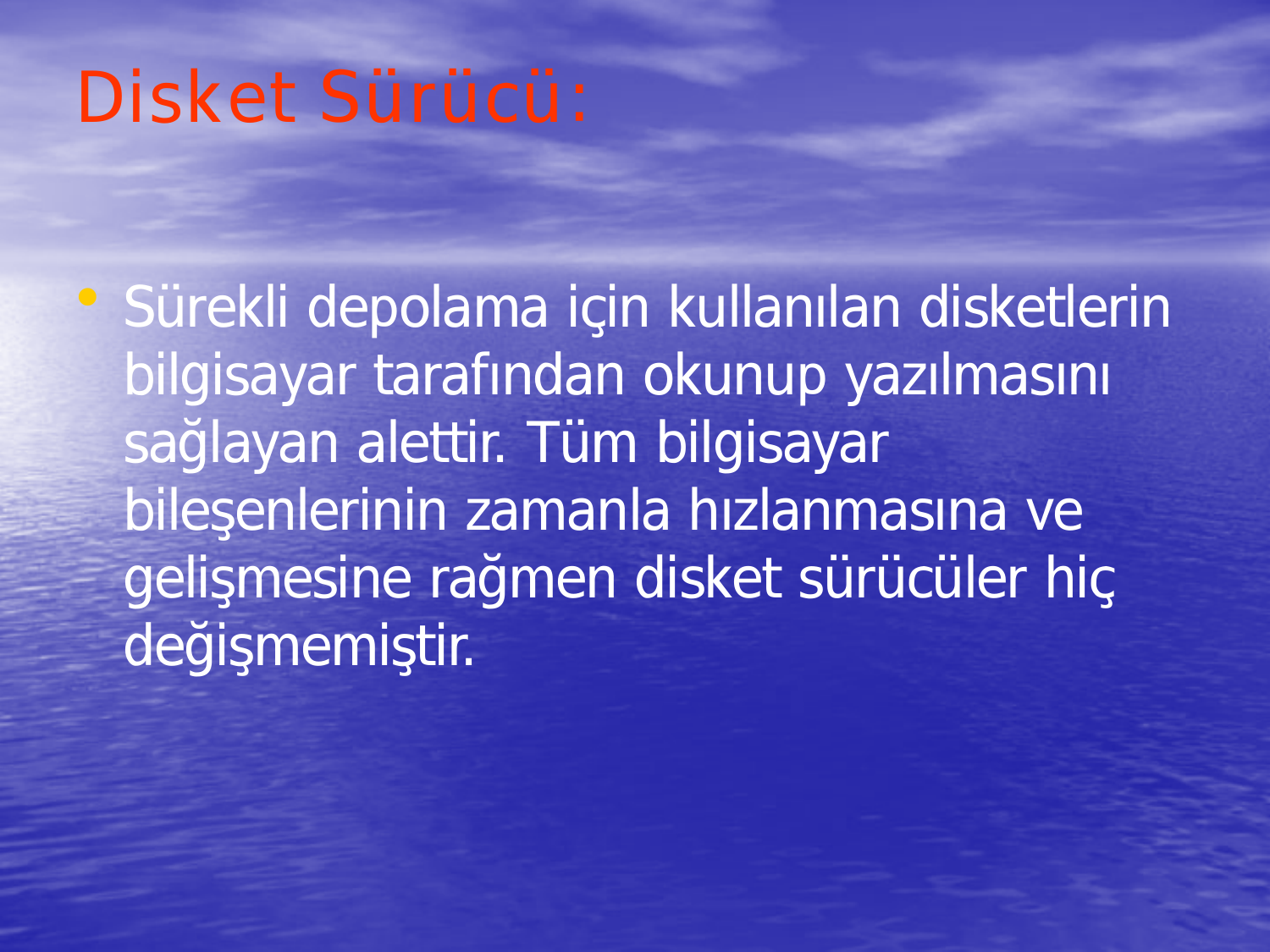

# Disket Sürücü:
Sürekli depolama için kullanılan disketlerin bilgisayar tarafından okunup yazılmasını sağlayan alettir. Tüm bilgisayar bileşenlerinin zamanla hızlanmasına ve gelişmesine rağmen disket sürücüler hiç değişmemiştir.